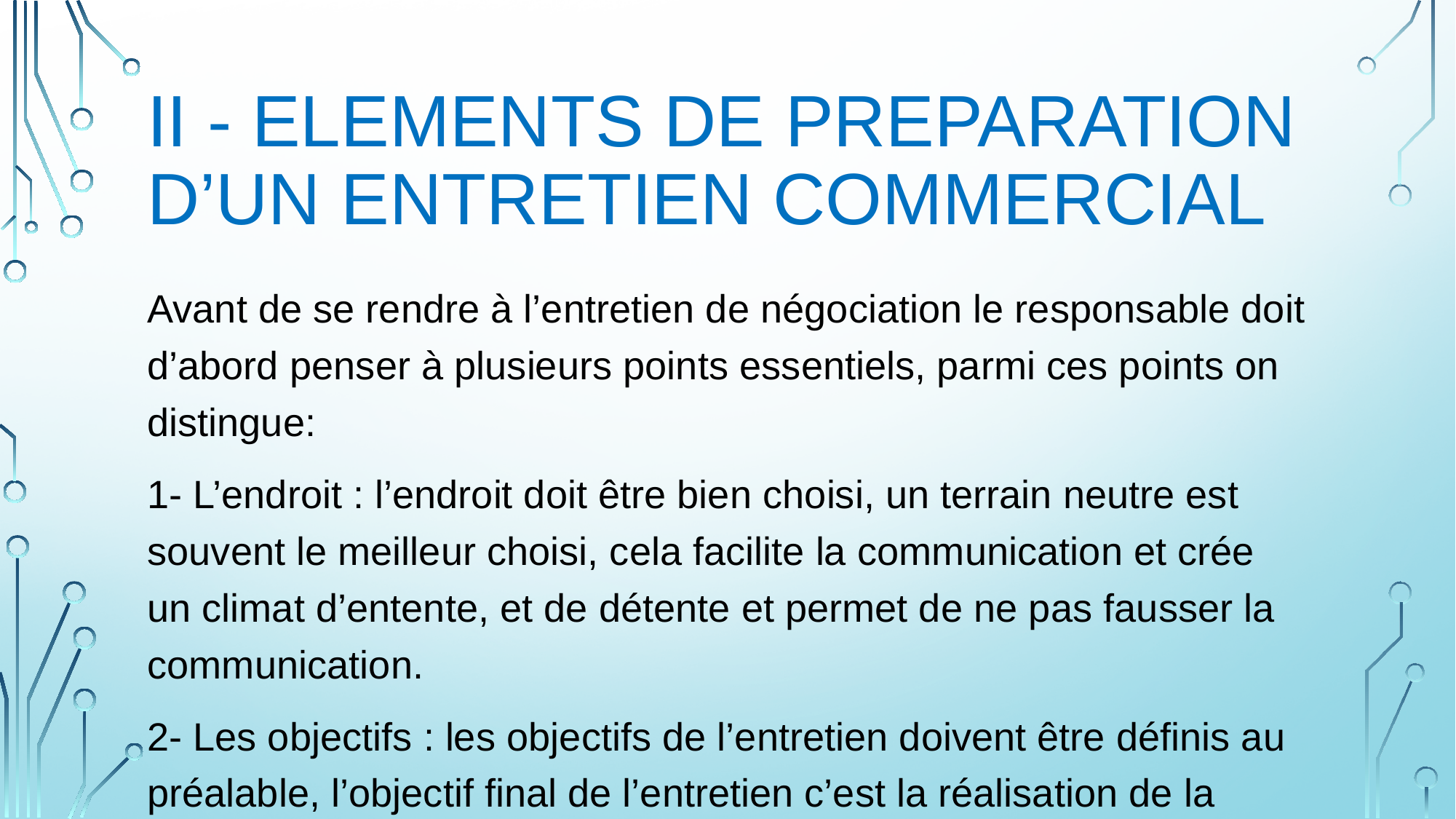

# II - ELEMENTS DE PREPARATION D’UN ENTRETIEN COMMERCIAL
Avant de se rendre à l’entretien de négociation le responsable doit d’abord penser à plusieurs points essentiels, parmi ces points on distingue:
1- L’endroit : l’endroit doit être bien choisi, un terrain neutre est souvent le meilleur choisi, cela facilite la communication et crée un climat d’entente, et de détente et permet de ne pas fausser la communication.
2- Les objectifs : les objectifs de l’entretien doivent être définis au préalable, l’objectif final de l’entretien c’est la réalisation de la vente, la signature d’un contrat, d’un marché, la signature des conventions commerciales.